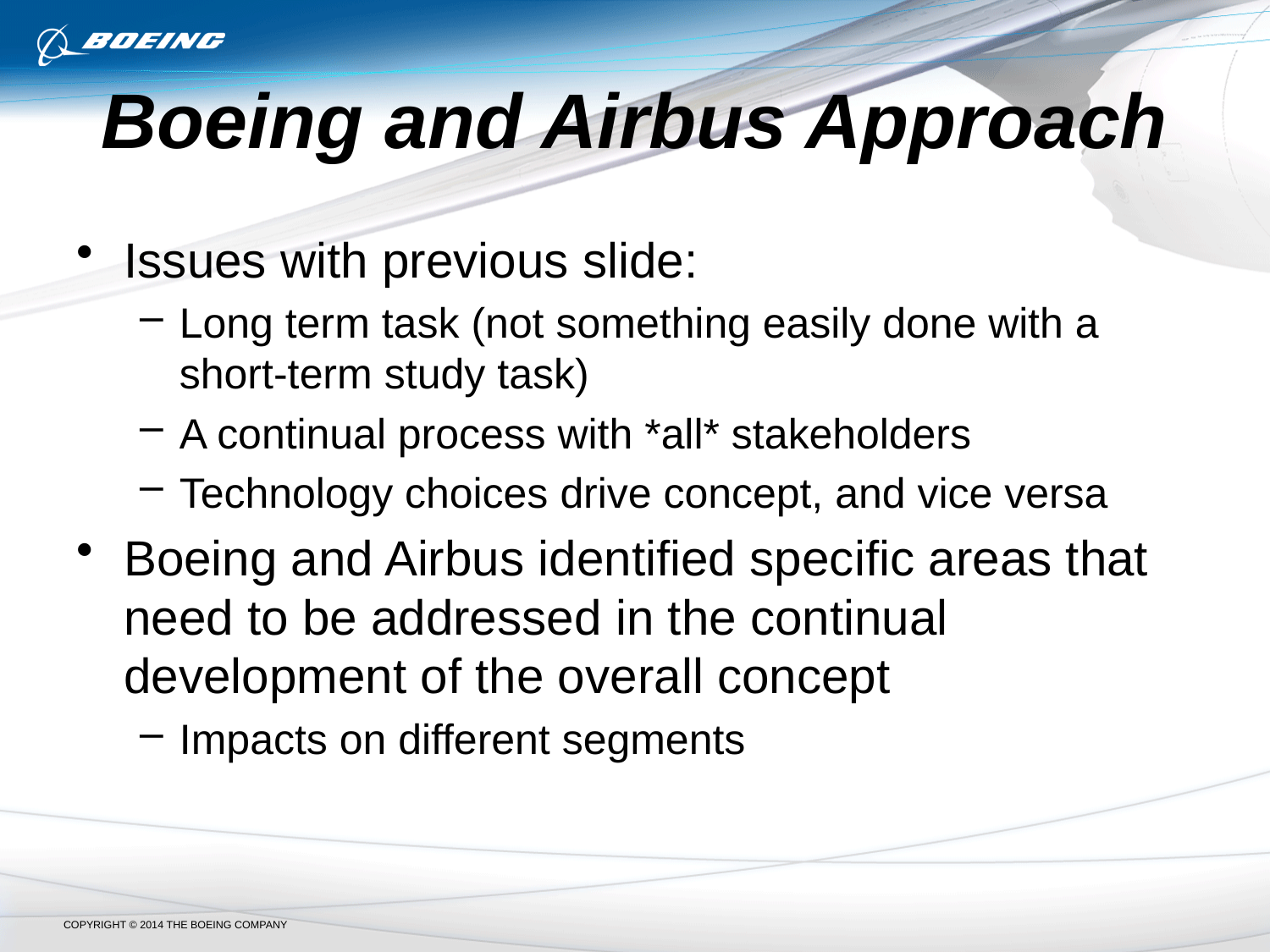

# Boeing and Airbus Approach
Issues with previous slide:
Long term task (not something easily done with a short-term study task)
A continual process with *all* stakeholders
Technology choices drive concept, and vice versa
Boeing and Airbus identified specific areas that need to be addressed in the continual development of the overall concept
Impacts on different segments